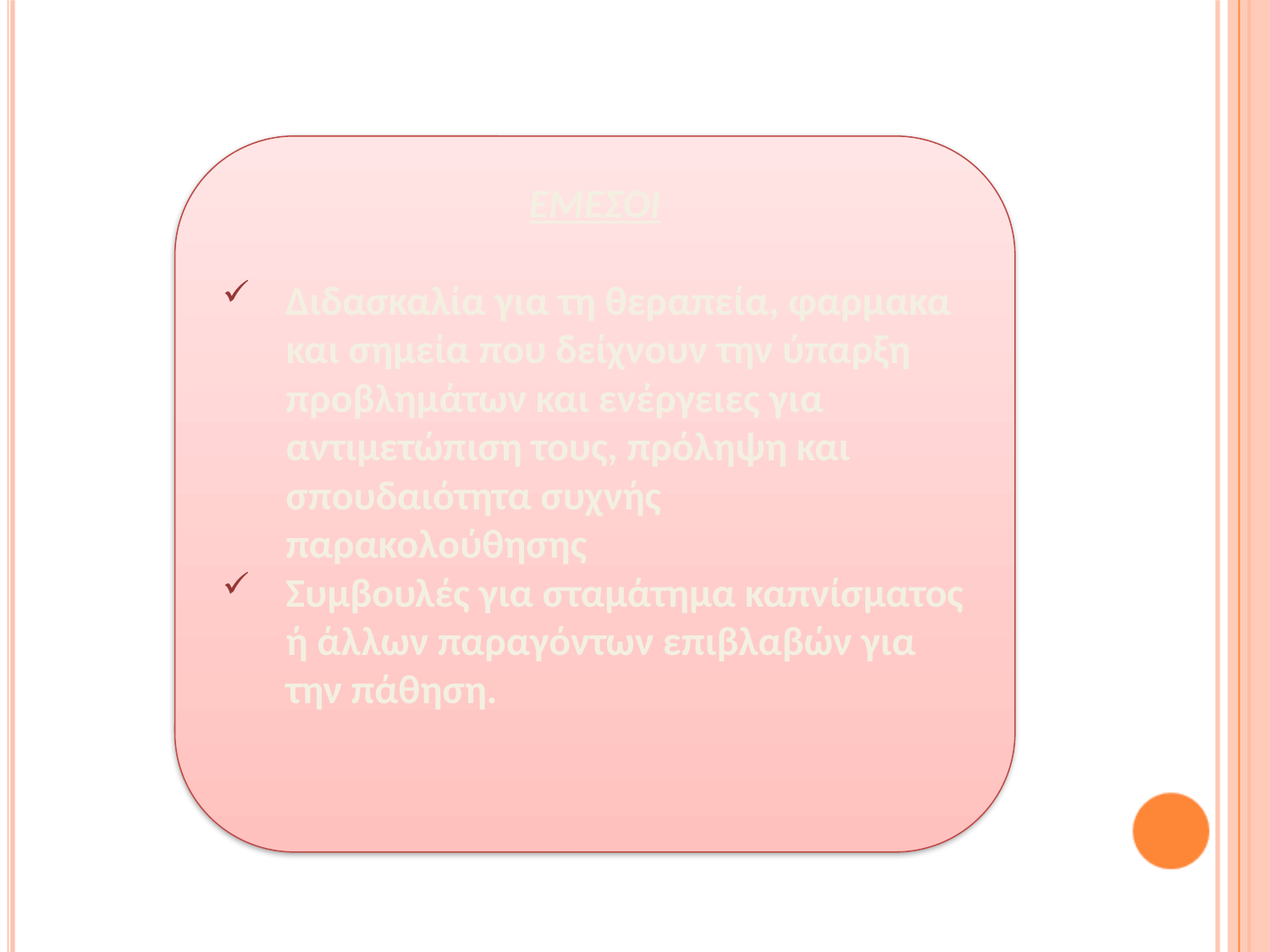

ΕΜΕΣΟΙ

Διδασκαλία για τη θεραπεία, φαρμακα και σημεία που δείχνουν την ύπαρξη προβλημάτων και ενέργειες για αντιμετώπιση τους, πρόληψη και σπουδαιότητα συχνής παρακολούθησης
Συμβουλές για σταμάτημα καπνίσματος ή άλλων παραγόντων επιβλαβών για την πάθηση.